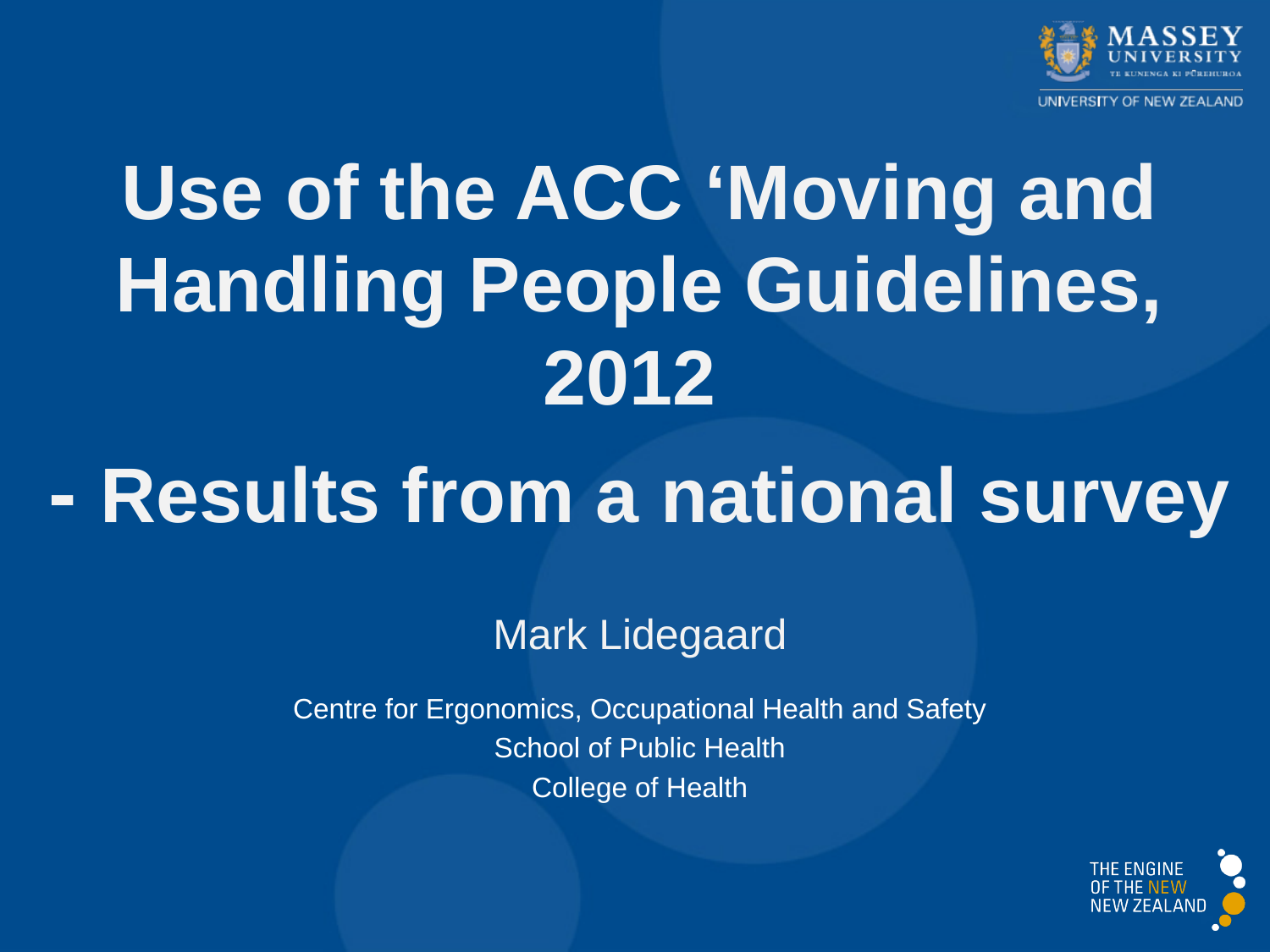

Use of the ACC ‘Moving and Handling People Guidelines, 2012
- Results from a national survey

Mark Lidegaard

Centre for Ergonomics, Occupational Health and Safety
School of Public Health
College of Health